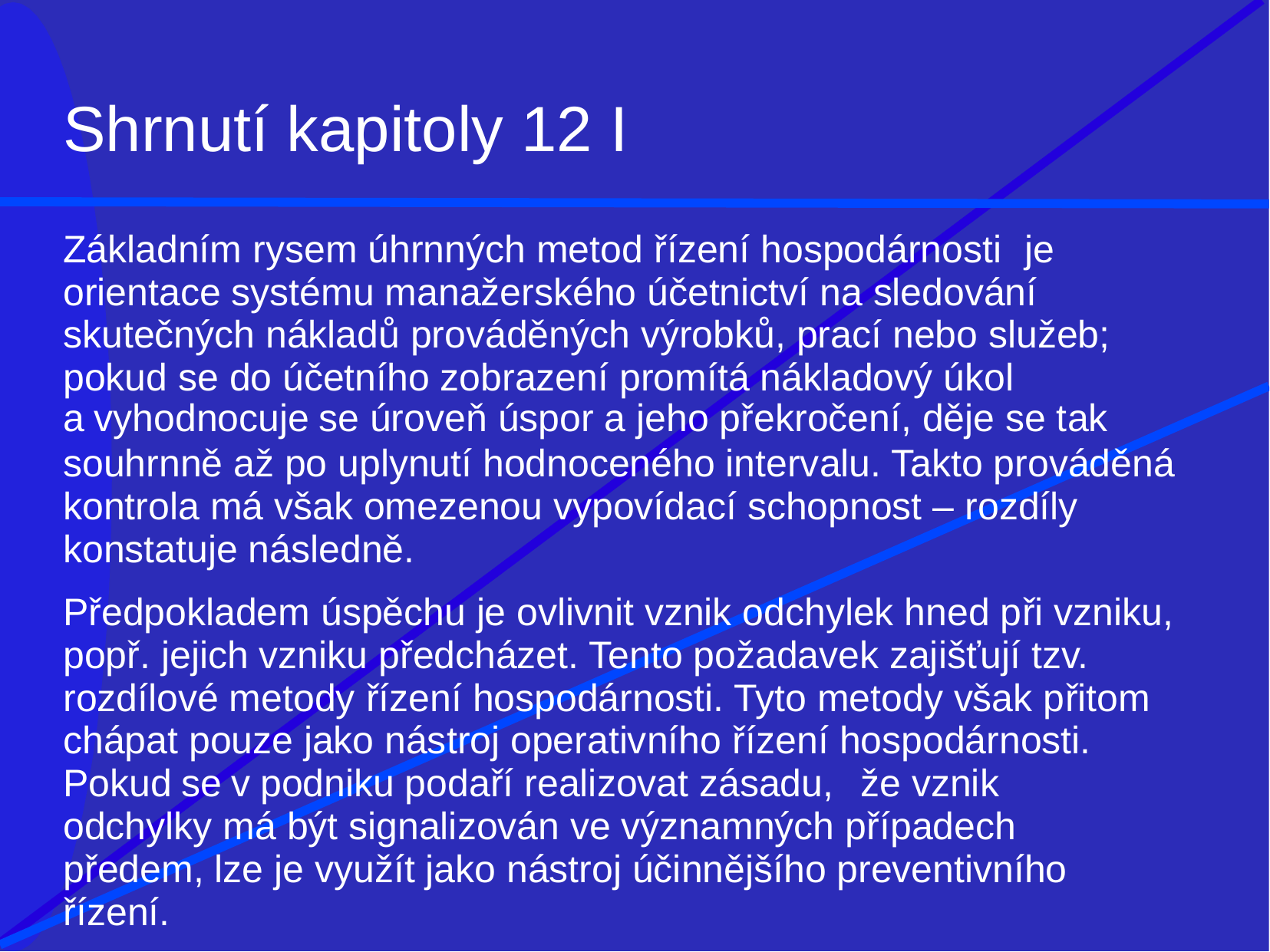

# Shrnutí kapitoly 12 I
Základním rysem úhrnných metod řízení hospodárnosti	je orientace systému manažerského účetnictví na sledování skutečných nákladů prováděných výrobků, prací nebo služeb; pokud se do účetního zobrazení promítá nákladový úkol
a vyhodnocuje se úroveň úspor a jeho překročení, děje se tak
souhrnně až po uplynutí hodnoceného intervalu. Takto prováděná kontrola má však omezenou vypovídací schopnost – rozdíly konstatuje následně.
Předpokladem úspěchu je ovlivnit vznik odchylek hned při vzniku, popř. jejich vzniku předcházet. Tento požadavek zajišťují tzv. rozdílové metody řízení hospodárnosti. Tyto metody však přitom chápat pouze jako nástroj operativního řízení hospodárnosti.
Pokud se v podniku podaří realizovat zásadu,	že vznik odchylky má být signalizován ve významných případech předem, lze je využít jako nástroj účinnějšího preventivního řízení.